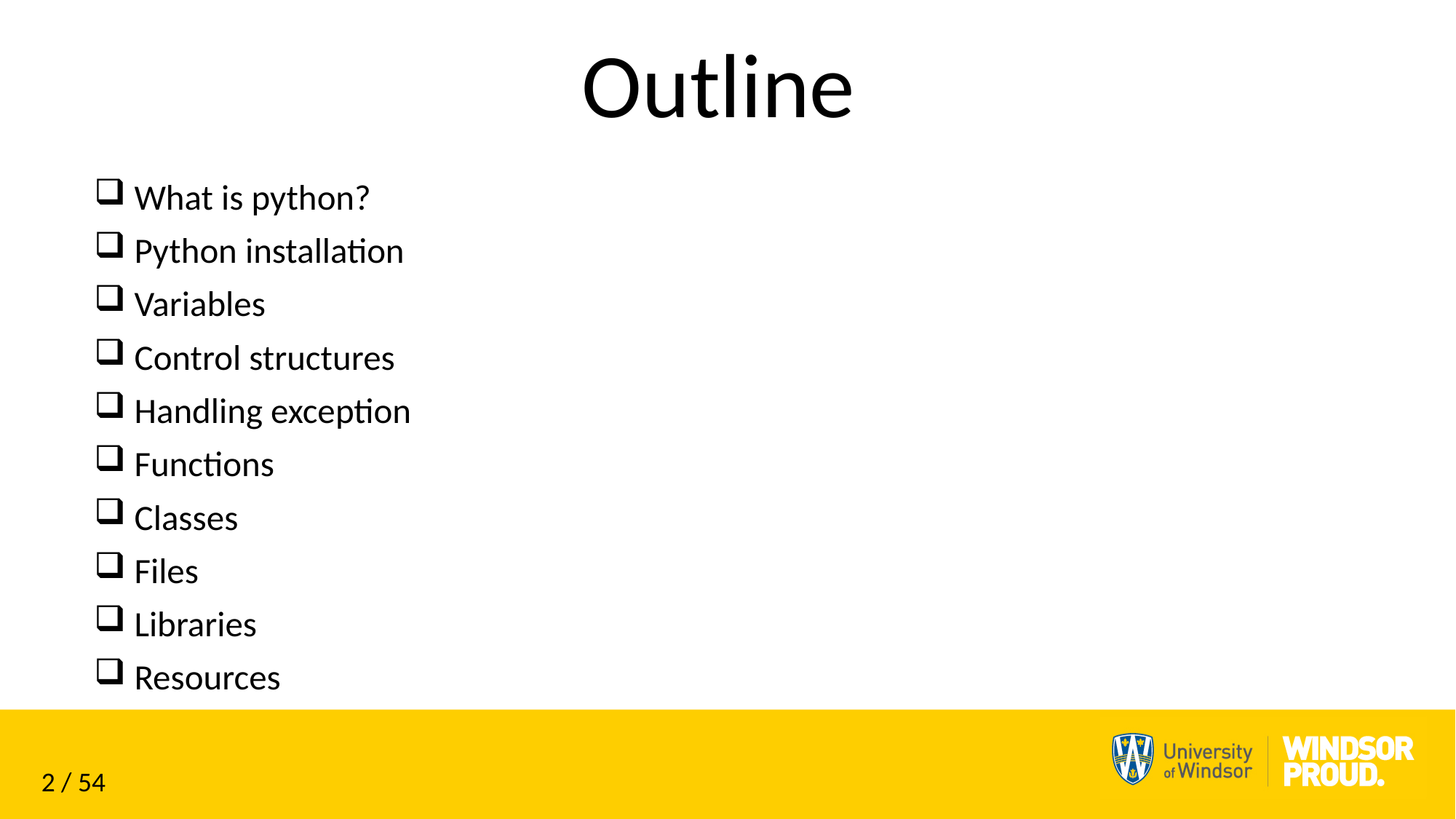

# Outline
What is python?
Python installation
Variables
Control structures
Handling exception
Functions
Classes
Files
Libraries
Resources

2